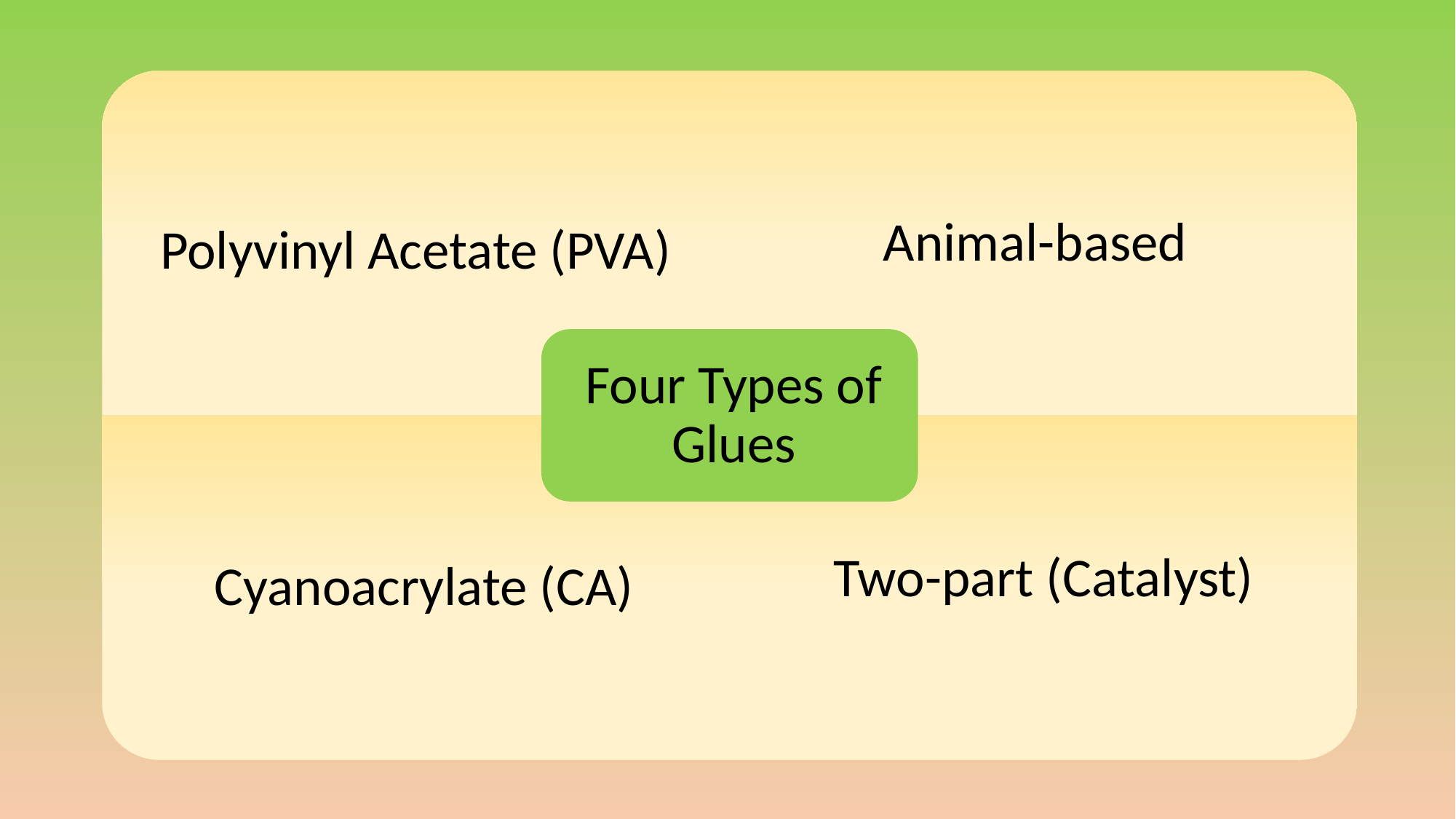

Polyvinyl Acetate (PVA)
Animal-based
Cyanoacrylate (CA)
Two-part (Catalyst)
Four Types of Glues